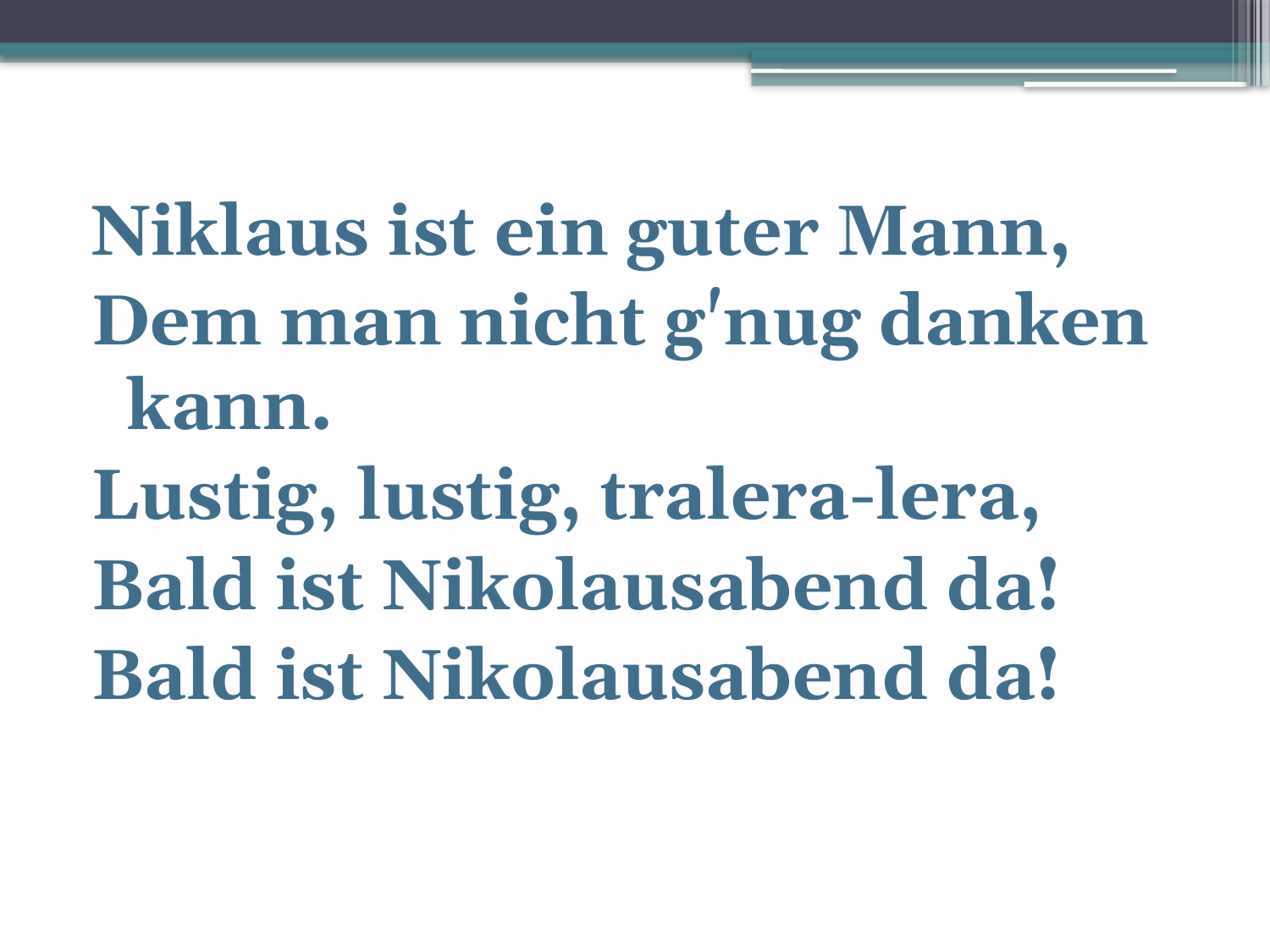

Niklaus ist ein guter Mann,
Dem man nicht g'nug danken kann.
Lustig, lustig, tralera-lera,
Bald ist Nikolausabend da!
Bald ist Nikolausabend da!